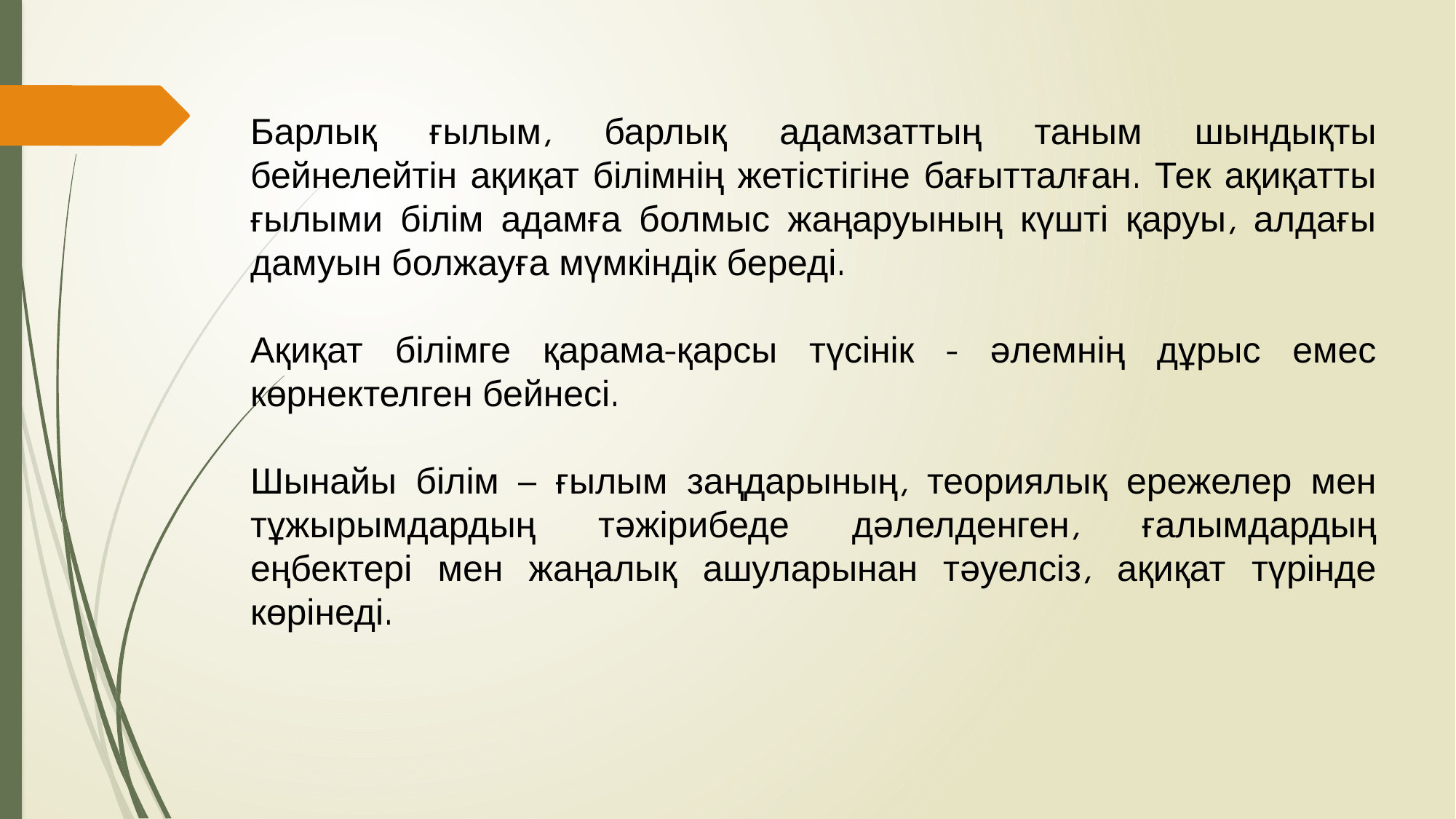

Барлық ғылым, барлық адамзаттың таным шындықты бейнелейтін ақиқат білімнің жетістігіне бағытталған. Тек ақиқатты ғылыми білім адамға болмыс жаңаруының күшті қаруы, алдағы дамуын болжауға мүмкіндік береді.

Ақиқат білімге қарама-қарсы түсінік - әлемнің дұрыс емес көрнектелген бейнесі.

Шынайы білім – ғылым заңдарының, теориялық ережелер мен тұжырымдардың тәжірибеде дәлелденген, ғалымдардың еңбектері мен жаңалық ашуларынан тәуелсіз, ақиқат түрінде көрінеді.